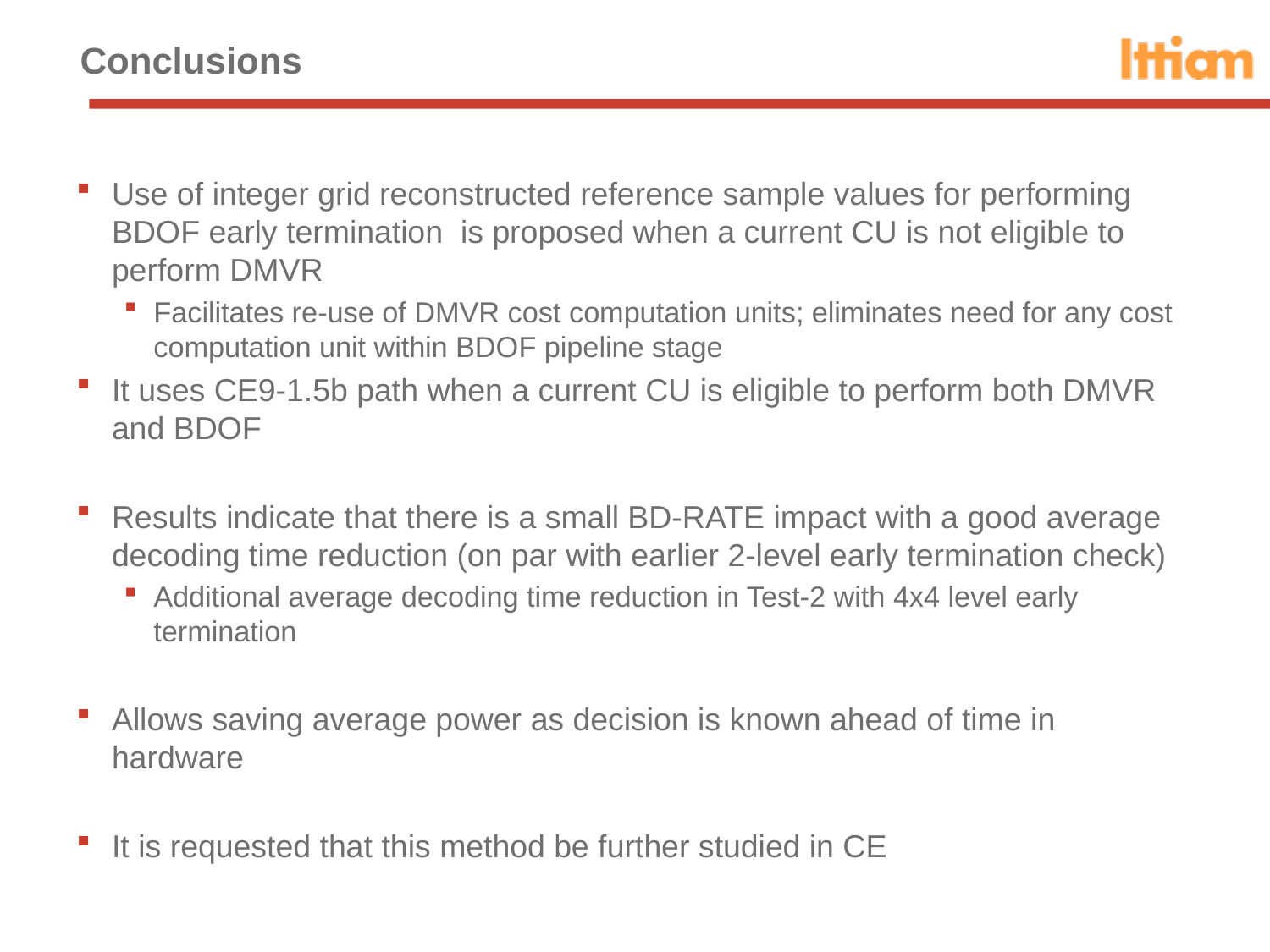

# Conclusions
Use of integer grid reconstructed reference sample values for performing BDOF early termination  is proposed when a current CU is not eligible to perform DMVR
Facilitates re-use of DMVR cost computation units; eliminates need for any cost computation unit within BDOF pipeline stage
It uses CE9-1.5b path when a current CU is eligible to perform both DMVR and BDOF

Results indicate that there is a small BD-RATE impact with a good average decoding time reduction (on par with earlier 2-level early termination check)
Additional average decoding time reduction in Test-2 with 4x4 level early termination

Allows saving average power as decision is known ahead of time in hardware

It is requested that this method be further studied in CE